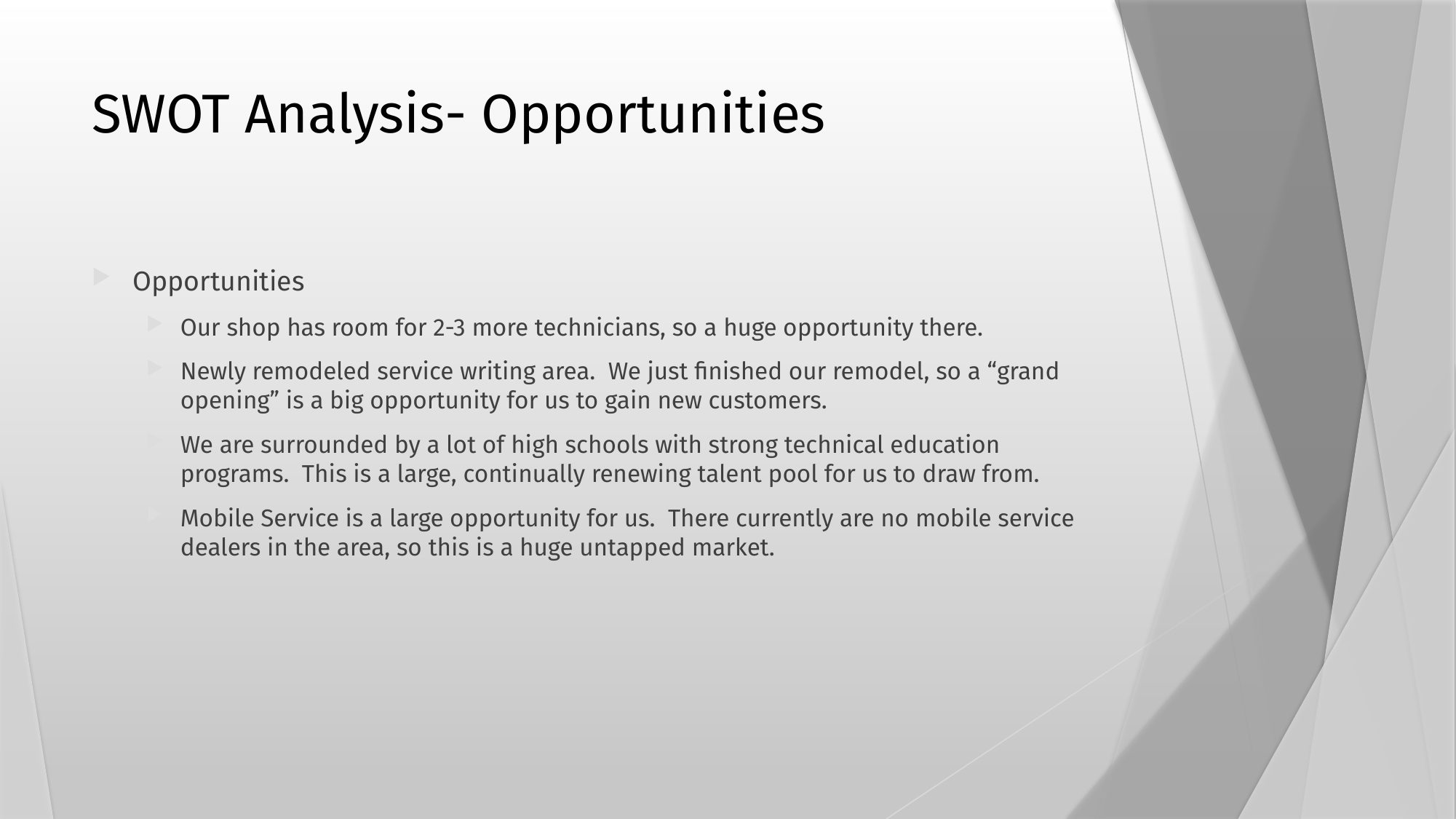

# SWOT Analysis- Opportunities
Opportunities
Our shop has room for 2-3 more technicians, so a huge opportunity there.
Newly remodeled service writing area.  We just finished our remodel, so a “grand opening” is a big opportunity for us to gain new customers.
We are surrounded by a lot of high schools with strong technical education programs.  This is a large, continually renewing talent pool for us to draw from.
Mobile Service is a large opportunity for us.  There currently are no mobile service dealers in the area, so this is a huge untapped market.